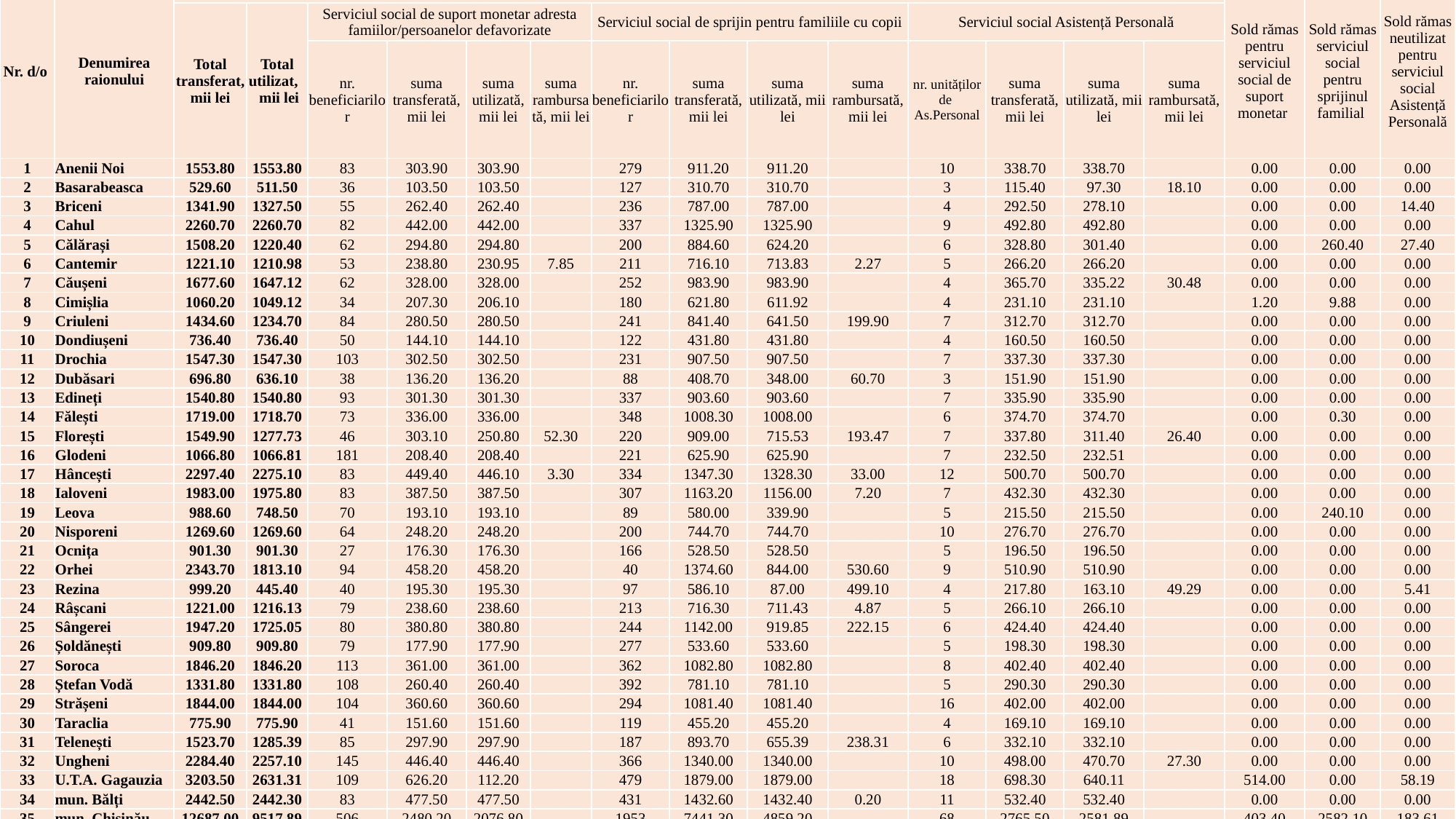

| Nr. d/o | Denumirea raionului | Pachetul minim de servicii sociale |  |  |  |  |  |  |  |  |  |  |  |  |  | Sold rămas pentru serviciul social de suport monetar | Sold rămas serviciul social pentru sprijinul familial | Sold rămas neutilizat pentru serviciul social Asistență Personală |
| --- | --- | --- | --- | --- | --- | --- | --- | --- | --- | --- | --- | --- | --- | --- | --- | --- | --- | --- |
|  |  | Total transferat, mii lei | Total utilizat, mii lei | Serviciul social de suport monetar adresta famiilor/persoanelor defavorizate |  |  |  | Serviciul social de sprijin pentru familiile cu copii |  |  |  | Serviciul social Asistență Personală |  |  |  |  |  |  |
|  |  |  |  | nr. beneficiarilor | suma transferată, mii lei | suma utilizată, mii lei | suma rambursată, mii lei | nr. beneficiarilor | suma transferată, mii lei | suma utilizată, mii lei | suma rambursată, mii lei | nr. unităților de As.Personal | suma transferată, mii lei | suma utilizată, mii lei | suma rambursată, mii lei |  |  |  |
| 1 | Anenii Noi | 1553.80 | 1553.80 | 83 | 303.90 | 303.90 |  | 279 | 911.20 | 911.20 |  | 10 | 338.70 | 338.70 |  | 0.00 | 0.00 | 0.00 |
| 2 | Basarabeasca | 529.60 | 511.50 | 36 | 103.50 | 103.50 |  | 127 | 310.70 | 310.70 |  | 3 | 115.40 | 97.30 | 18.10 | 0.00 | 0.00 | 0.00 |
| 3 | Briceni | 1341.90 | 1327.50 | 55 | 262.40 | 262.40 |  | 236 | 787.00 | 787.00 |  | 4 | 292.50 | 278.10 |  | 0.00 | 0.00 | 14.40 |
| 4 | Cahul | 2260.70 | 2260.70 | 82 | 442.00 | 442.00 |  | 337 | 1325.90 | 1325.90 |  | 9 | 492.80 | 492.80 |  | 0.00 | 0.00 | 0.00 |
| 5 | Călărași | 1508.20 | 1220.40 | 62 | 294.80 | 294.80 |  | 200 | 884.60 | 624.20 |  | 6 | 328.80 | 301.40 |  | 0.00 | 260.40 | 27.40 |
| 6 | Cantemir | 1221.10 | 1210.98 | 53 | 238.80 | 230.95 | 7.85 | 211 | 716.10 | 713.83 | 2.27 | 5 | 266.20 | 266.20 |  | 0.00 | 0.00 | 0.00 |
| 7 | Căușeni | 1677.60 | 1647.12 | 62 | 328.00 | 328.00 |  | 252 | 983.90 | 983.90 |  | 4 | 365.70 | 335.22 | 30.48 | 0.00 | 0.00 | 0.00 |
| 8 | Cimișlia | 1060.20 | 1049.12 | 34 | 207.30 | 206.10 |  | 180 | 621.80 | 611.92 |  | 4 | 231.10 | 231.10 |  | 1.20 | 9.88 | 0.00 |
| 9 | Criuleni | 1434.60 | 1234.70 | 84 | 280.50 | 280.50 |  | 241 | 841.40 | 641.50 | 199.90 | 7 | 312.70 | 312.70 |  | 0.00 | 0.00 | 0.00 |
| 10 | Dondiușeni | 736.40 | 736.40 | 50 | 144.10 | 144.10 |  | 122 | 431.80 | 431.80 |  | 4 | 160.50 | 160.50 |  | 0.00 | 0.00 | 0.00 |
| 11 | Drochia | 1547.30 | 1547.30 | 103 | 302.50 | 302.50 |  | 231 | 907.50 | 907.50 |  | 7 | 337.30 | 337.30 |  | 0.00 | 0.00 | 0.00 |
| 12 | Dubăsari | 696.80 | 636.10 | 38 | 136.20 | 136.20 |  | 88 | 408.70 | 348.00 | 60.70 | 3 | 151.90 | 151.90 |  | 0.00 | 0.00 | 0.00 |
| 13 | Edineți | 1540.80 | 1540.80 | 93 | 301.30 | 301.30 |  | 337 | 903.60 | 903.60 |  | 7 | 335.90 | 335.90 |  | 0.00 | 0.00 | 0.00 |
| 14 | Fălești | 1719.00 | 1718.70 | 73 | 336.00 | 336.00 |  | 348 | 1008.30 | 1008.00 |  | 6 | 374.70 | 374.70 |  | 0.00 | 0.30 | 0.00 |
| 15 | Florești | 1549.90 | 1277.73 | 46 | 303.10 | 250.80 | 52.30 | 220 | 909.00 | 715.53 | 193.47 | 7 | 337.80 | 311.40 | 26.40 | 0.00 | 0.00 | 0.00 |
| 16 | Glodeni | 1066.80 | 1066.81 | 181 | 208.40 | 208.40 |  | 221 | 625.90 | 625.90 |  | 7 | 232.50 | 232.51 |  | 0.00 | 0.00 | 0.00 |
| 17 | Hâncești | 2297.40 | 2275.10 | 83 | 449.40 | 446.10 | 3.30 | 334 | 1347.30 | 1328.30 | 33.00 | 12 | 500.70 | 500.70 |  | 0.00 | 0.00 | 0.00 |
| 18 | Ialoveni | 1983.00 | 1975.80 | 83 | 387.50 | 387.50 |  | 307 | 1163.20 | 1156.00 | 7.20 | 7 | 432.30 | 432.30 |  | 0.00 | 0.00 | 0.00 |
| 19 | Leova | 988.60 | 748.50 | 70 | 193.10 | 193.10 |  | 89 | 580.00 | 339.90 |  | 5 | 215.50 | 215.50 |  | 0.00 | 240.10 | 0.00 |
| 20 | Nisporeni | 1269.60 | 1269.60 | 64 | 248.20 | 248.20 |  | 200 | 744.70 | 744.70 |  | 10 | 276.70 | 276.70 |  | 0.00 | 0.00 | 0.00 |
| 21 | Ocnița | 901.30 | 901.30 | 27 | 176.30 | 176.30 |  | 166 | 528.50 | 528.50 |  | 5 | 196.50 | 196.50 |  | 0.00 | 0.00 | 0.00 |
| 22 | Orhei | 2343.70 | 1813.10 | 94 | 458.20 | 458.20 |  | 40 | 1374.60 | 844.00 | 530.60 | 9 | 510.90 | 510.90 |  | 0.00 | 0.00 | 0.00 |
| 23 | Rezina | 999.20 | 445.40 | 40 | 195.30 | 195.30 |  | 97 | 586.10 | 87.00 | 499.10 | 4 | 217.80 | 163.10 | 49.29 | 0.00 | 0.00 | 5.41 |
| 24 | Râșcani | 1221.00 | 1216.13 | 79 | 238.60 | 238.60 |  | 213 | 716.30 | 711.43 | 4.87 | 5 | 266.10 | 266.10 |  | 0.00 | 0.00 | 0.00 |
| 25 | Sângerei | 1947.20 | 1725.05 | 80 | 380.80 | 380.80 |  | 244 | 1142.00 | 919.85 | 222.15 | 6 | 424.40 | 424.40 |  | 0.00 | 0.00 | 0.00 |
| 26 | Șoldănești | 909.80 | 909.80 | 79 | 177.90 | 177.90 |  | 277 | 533.60 | 533.60 |  | 5 | 198.30 | 198.30 |  | 0.00 | 0.00 | 0.00 |
| 27 | Soroca | 1846.20 | 1846.20 | 113 | 361.00 | 361.00 |  | 362 | 1082.80 | 1082.80 |  | 8 | 402.40 | 402.40 |  | 0.00 | 0.00 | 0.00 |
| 28 | Ștefan Vodă | 1331.80 | 1331.80 | 108 | 260.40 | 260.40 |  | 392 | 781.10 | 781.10 |  | 5 | 290.30 | 290.30 |  | 0.00 | 0.00 | 0.00 |
| 29 | Strășeni | 1844.00 | 1844.00 | 104 | 360.60 | 360.60 |  | 294 | 1081.40 | 1081.40 |  | 16 | 402.00 | 402.00 |  | 0.00 | 0.00 | 0.00 |
| 30 | Taraclia | 775.90 | 775.90 | 41 | 151.60 | 151.60 |  | 119 | 455.20 | 455.20 |  | 4 | 169.10 | 169.10 |  | 0.00 | 0.00 | 0.00 |
| 31 | Telenești | 1523.70 | 1285.39 | 85 | 297.90 | 297.90 |  | 187 | 893.70 | 655.39 | 238.31 | 6 | 332.10 | 332.10 |  | 0.00 | 0.00 | 0.00 |
| 32 | Ungheni | 2284.40 | 2257.10 | 145 | 446.40 | 446.40 |  | 366 | 1340.00 | 1340.00 |  | 10 | 498.00 | 470.70 | 27.30 | 0.00 | 0.00 | 0.00 |
| 33 | U.T.A. Gagauzia | 3203.50 | 2631.31 | 109 | 626.20 | 112.20 |  | 479 | 1879.00 | 1879.00 |  | 18 | 698.30 | 640.11 |  | 514.00 | 0.00 | 58.19 |
| 34 | mun. Bălți | 2442.50 | 2442.30 | 83 | 477.50 | 477.50 |  | 431 | 1432.60 | 1432.40 | 0.20 | 11 | 532.40 | 532.40 |  | 0.00 | 0.00 | 0.00 |
| 35 | mun. Chișinău | 12687.00 | 9517.89 | 506 | 2480.20 | 2076.80 |  | 1953 | 7441.30 | 4859.20 |  | 68 | 2765.50 | 2581.89 |  | 403.40 | 2582.10 | 183.61 |
| TOTAL GENERAL |  | 64244.50 | 57751.32 | 3128 | 12559.90 | 11577.85 | 63.45 | 10180 | 37680.80 | 32610.25 | 1991.77 | 307 | 14003.80 | 13563.22 | 151.57 | 918.60 | 3092.78 | 289.01 |